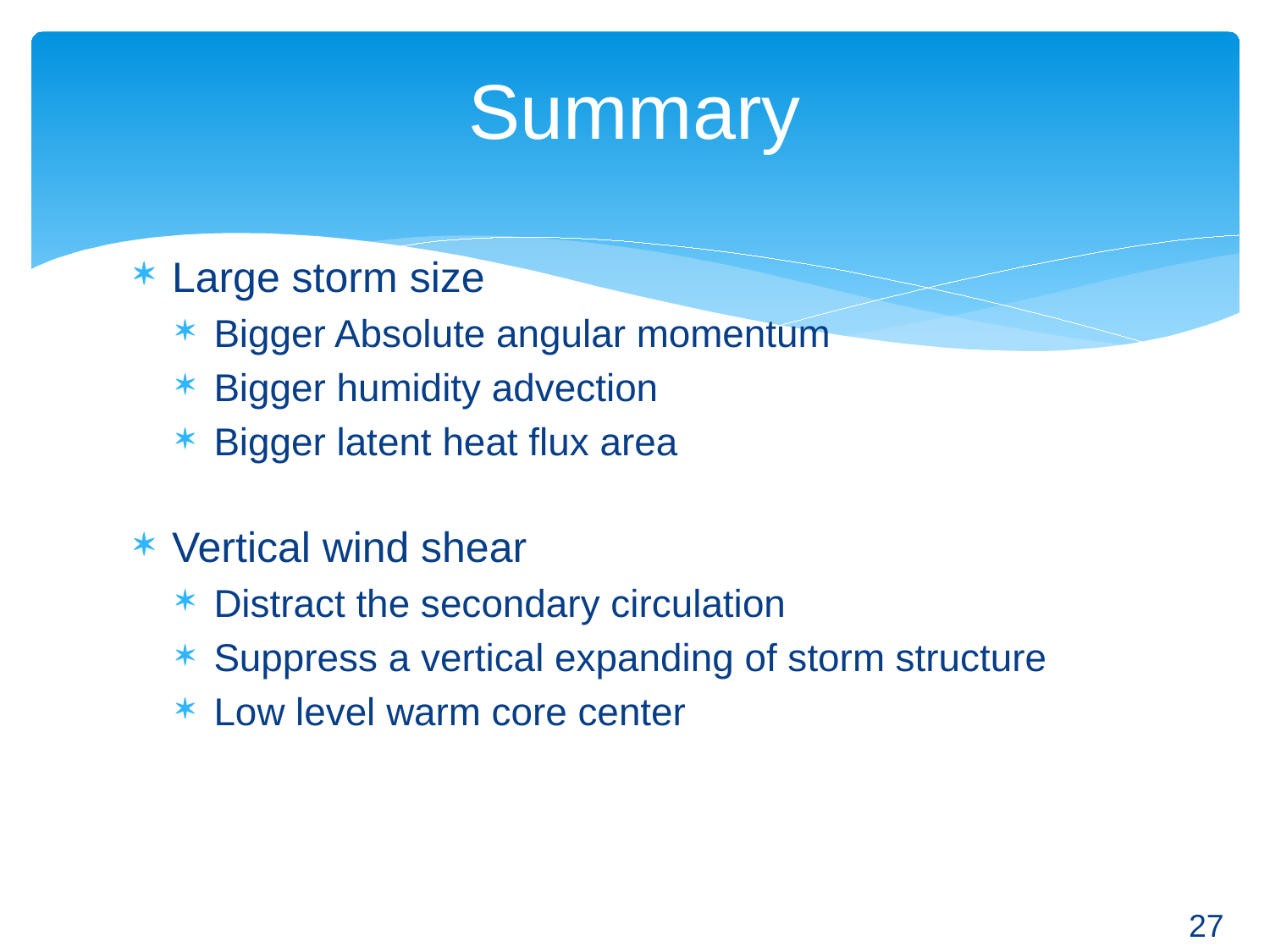

# Summary
Large storm size
Bigger Absolute angular momentum
Bigger humidity advection
Bigger latent heat flux area

Vertical wind shear
Distract the secondary circulation
Suppress a vertical expanding of storm structure
Low level warm core center

27